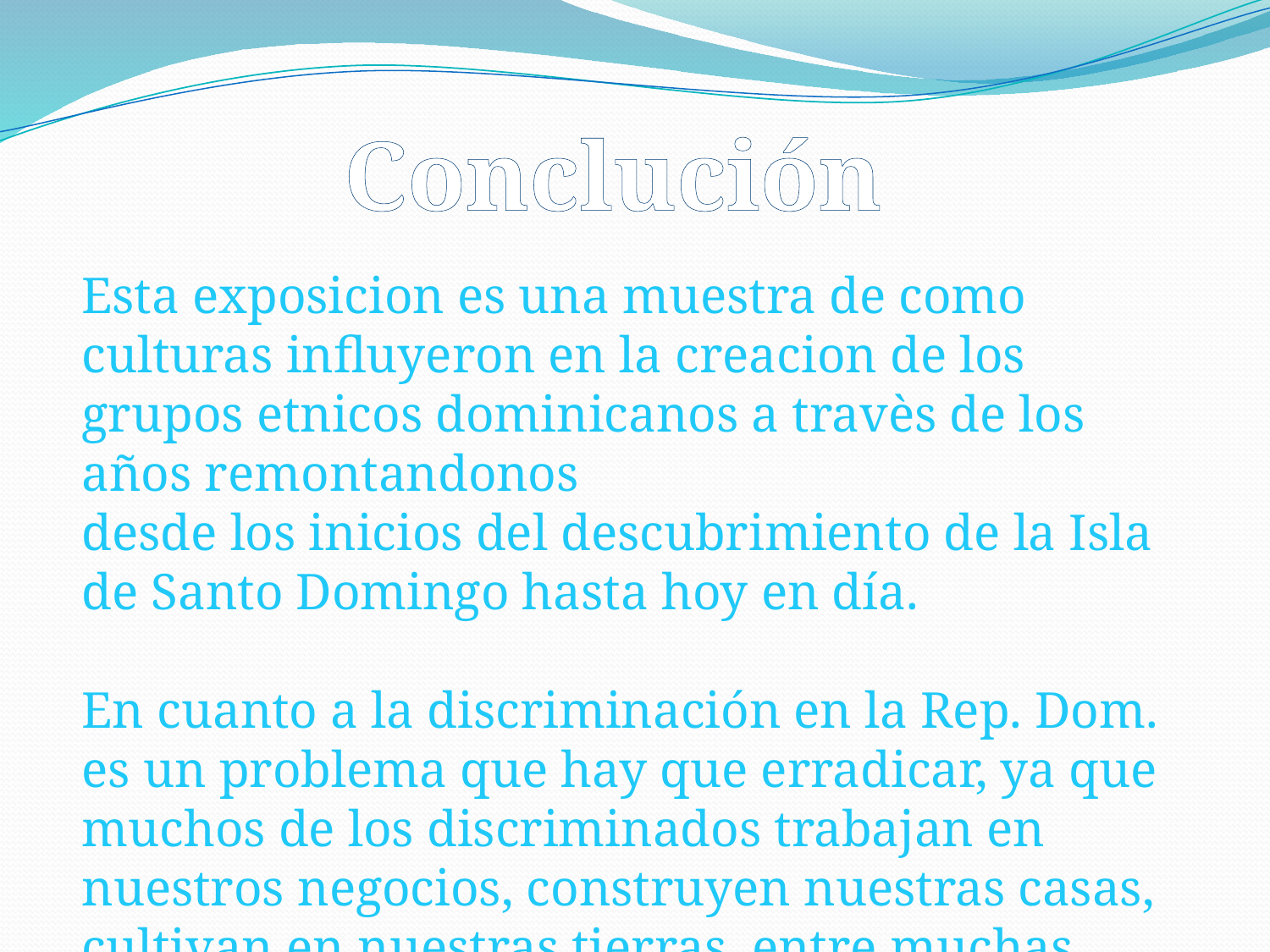

Conclución
Esta exposicion es una muestra de como culturas influyeron en la creacion de los grupos etnicos dominicanos a travès de los años remontandonos
desde los inicios del descubrimiento de la Isla de Santo Domingo hasta hoy en día.

En cuanto a la discriminación en la Rep. Dom. es un problema que hay que erradicar, ya que muchos de los discriminados trabajan en nuestros negocios, construyen nuestras casas, cultivan en nuestras tierras, entre muchas otras labores.